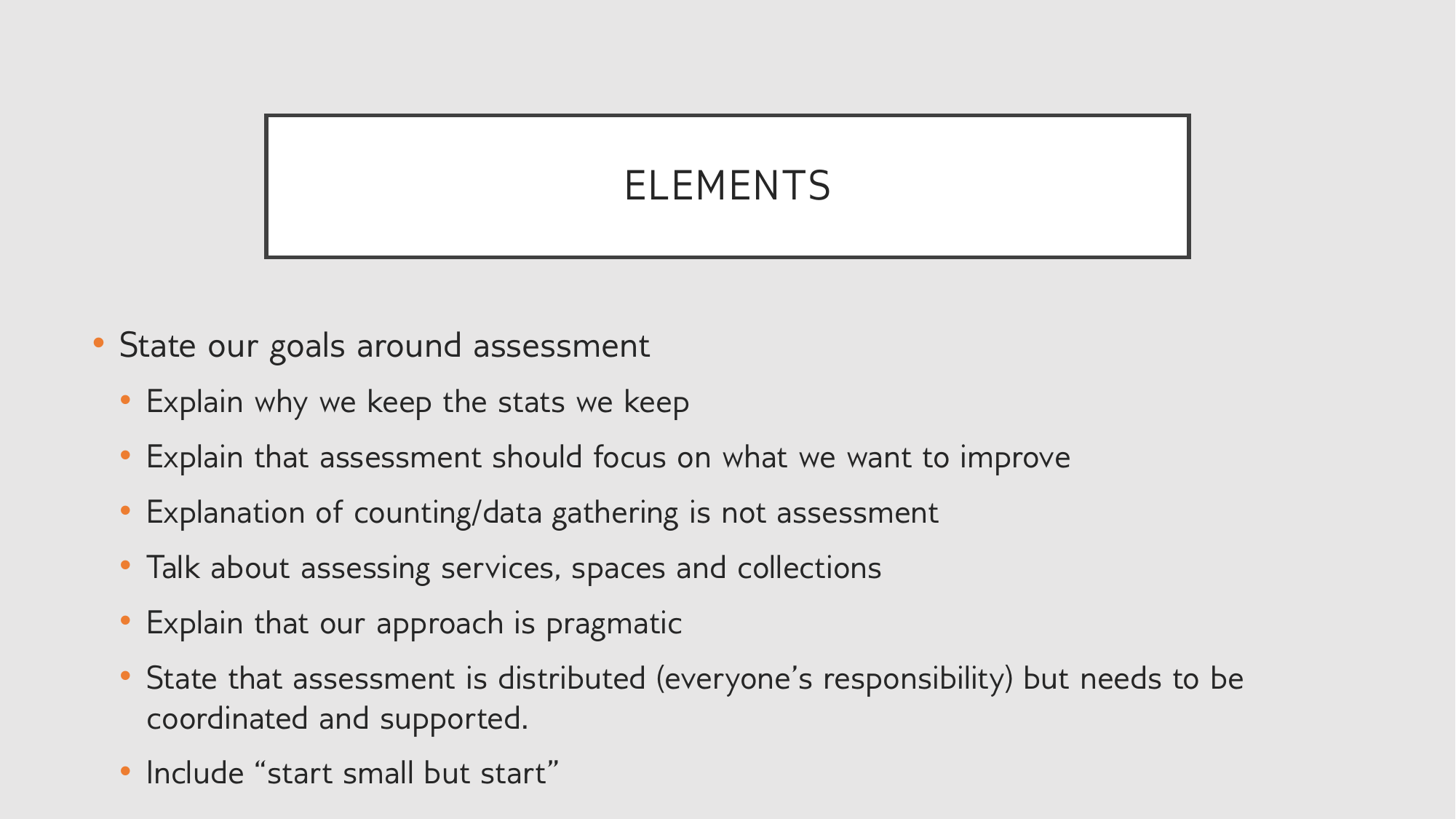

# Elements
State our goals around assessment
Explain why we keep the stats we keep
Explain that assessment should focus on what we want to improve
Explanation of counting/data gathering is not assessment
Talk about assessing services, spaces and collections
Explain that our approach is pragmatic
State that assessment is distributed (everyone’s responsibility) but needs to be coordinated and supported.
Include “start small but start”